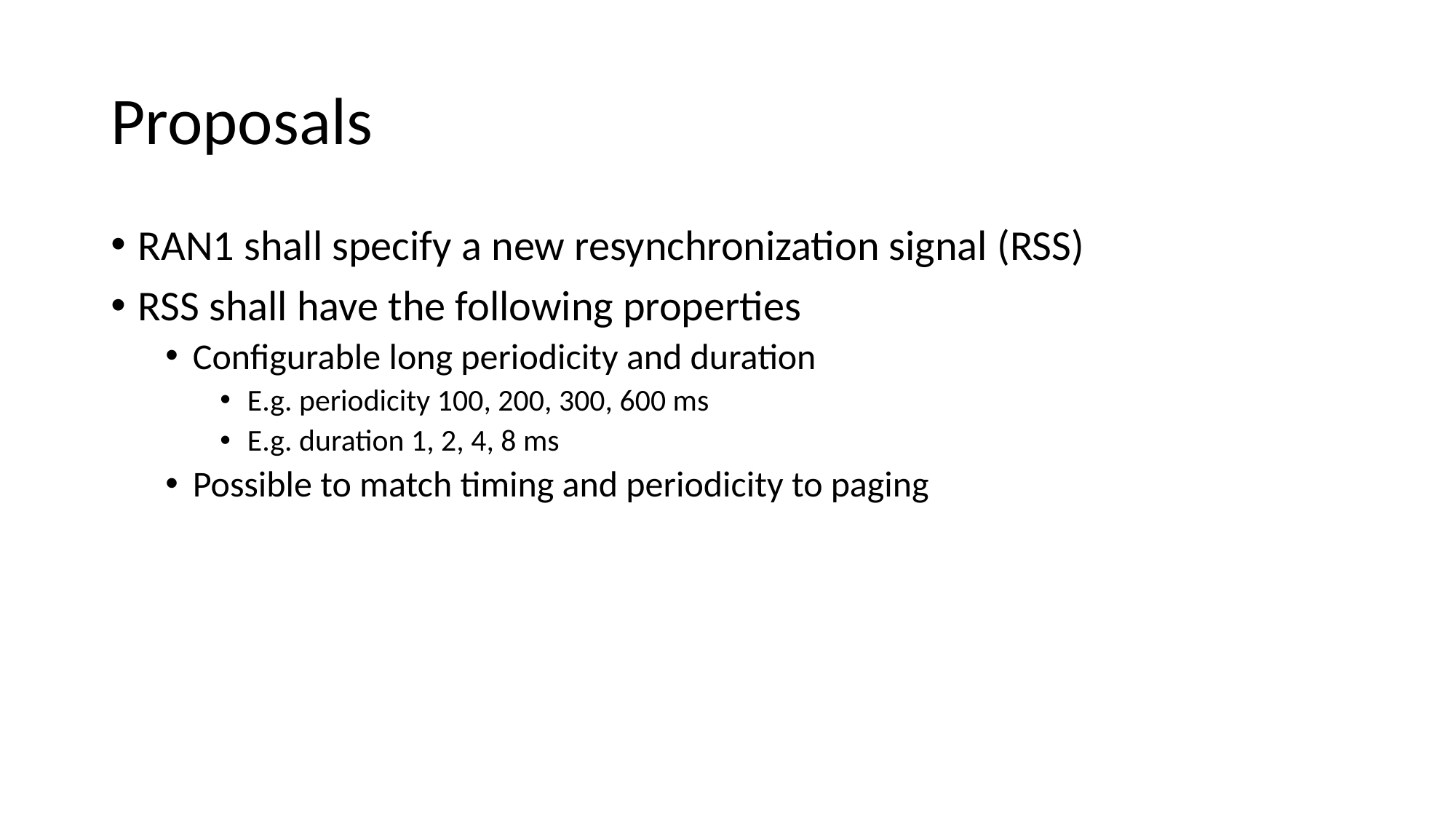

# Proposals
RAN1 shall specify a new resynchronization signal (RSS)
RSS shall have the following properties
Configurable long periodicity and duration
E.g. periodicity 100, 200, 300, 600 ms
E.g. duration 1, 2, 4, 8 ms
Possible to match timing and periodicity to paging